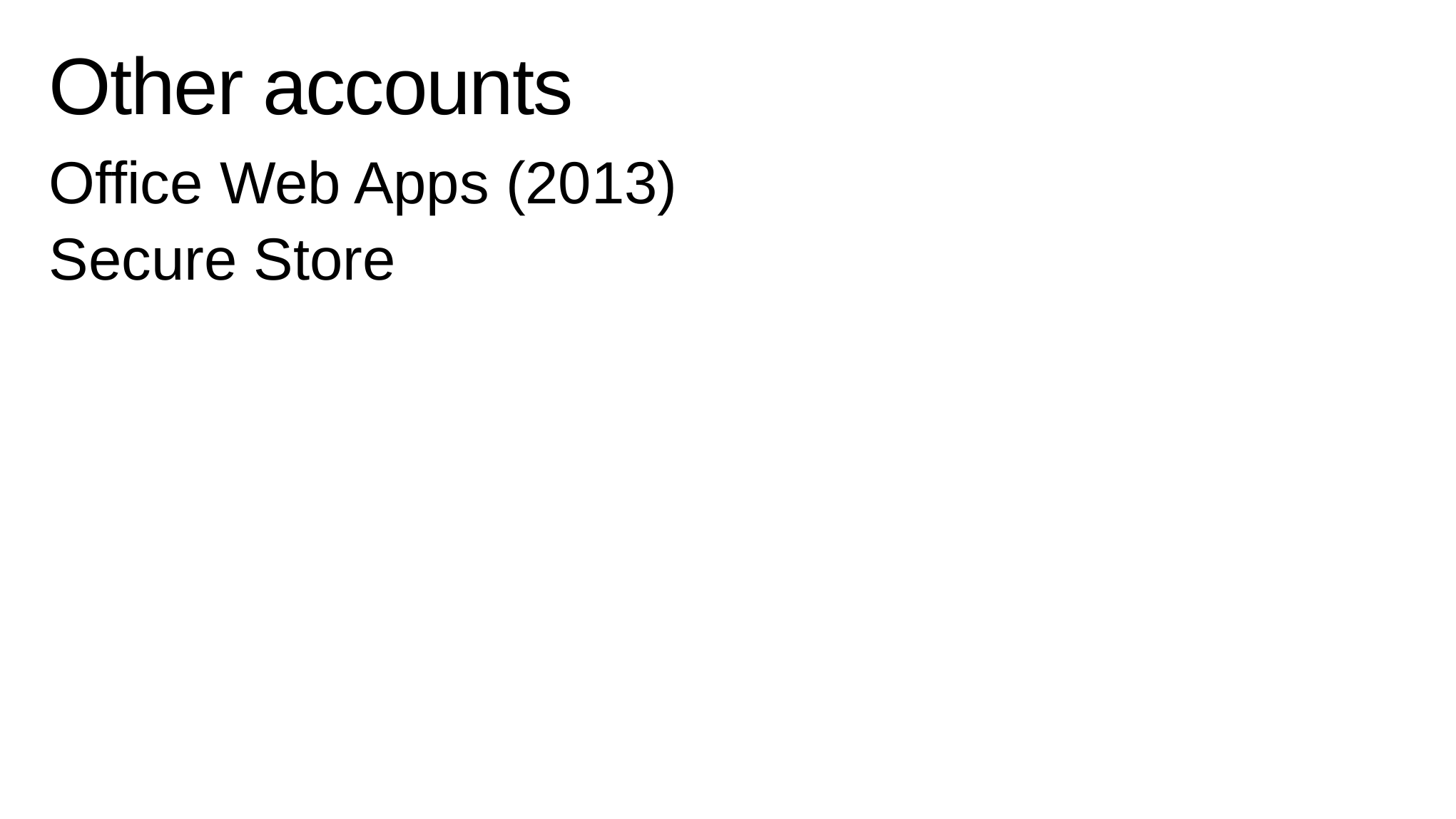

# Other accounts
Office Web Apps (2013)
Secure Store